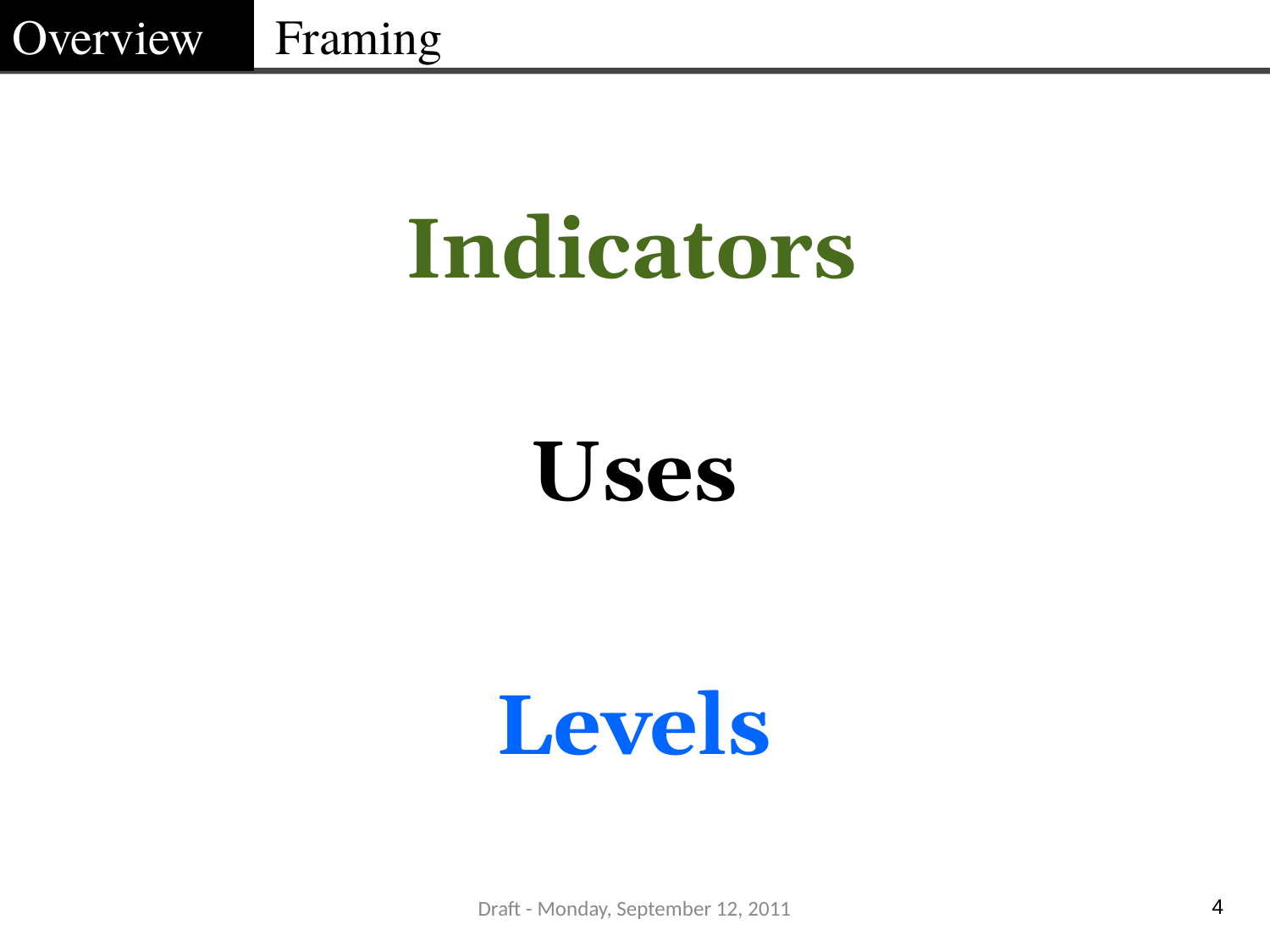

Framing
Overview

Indicators
Uses
Levels
4
Draft - Monday, September 12, 2011